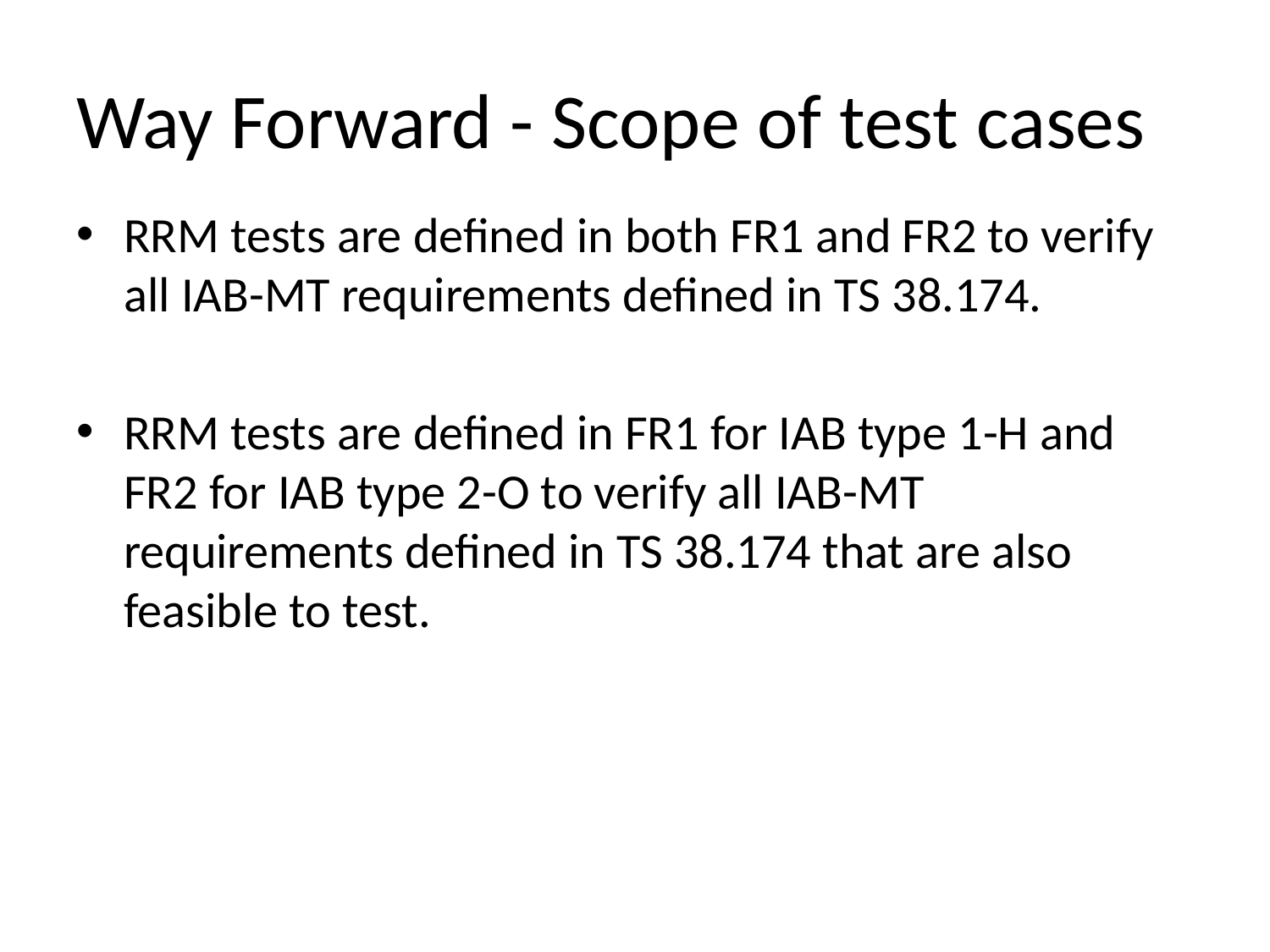

# Way Forward - Scope of test cases
RRM tests are defined in both FR1 and FR2 to verify all IAB-MT requirements defined in TS 38.174.

RRM tests are defined in FR1 for IAB type 1-H and FR2 for IAB type 2-O to verify all IAB-MT requirements defined in TS 38.174 that are also feasible to test.